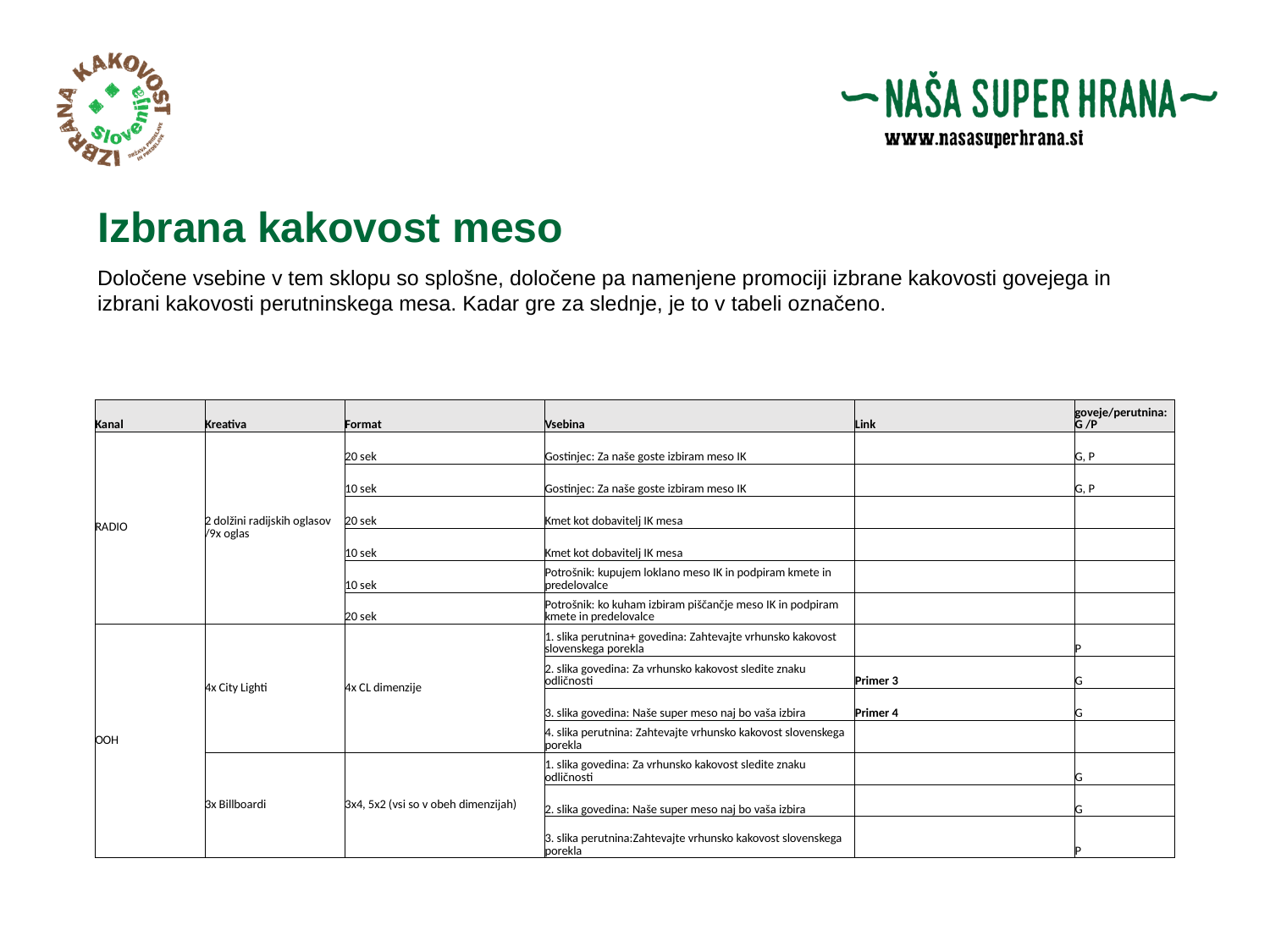

# Izbrana kakovost meso

Določene vsebine v tem sklopu so splošne, določene pa namenjene promociji izbrane kakovosti govejega in izbrani kakovosti perutninskega mesa. Kadar gre za slednje, je to v tabeli označeno.
| Kanal | Kreativa | Format | Vsebina | Link | goveje/perutnina: G /P |
| --- | --- | --- | --- | --- | --- |
| RADIO | 2 dolžini radijskih oglasov /9x oglas | 20 sek | Gostinjec: Za naše goste izbiram meso IK |  | G, P |
|  |  | 10 sek | Gostinjec: Za naše goste izbiram meso IK |  | G, P |
|  |  | 20 sek | Kmet kot dobavitelj IK mesa |  |  |
|  |  | 10 sek | Kmet kot dobavitelj IK mesa |  |  |
|  |  | 10 sek | Potrošnik: kupujem loklano meso IK in podpiram kmete in predelovalce |  |  |
|  |  | 20 sek | Potrošnik: ko kuham izbiram piščančje meso IK in podpiram kmete in predelovalce |  |  |
| OOH | 4x City Lighti | 4x CL dimenzije | 1. slika perutnina+ govedina: Zahtevajte vrhunsko kakovost slovenskega porekla |  | P |
|  |  |  | 2. slika govedina: Za vrhunsko kakovost sledite znaku odličnosti | Primer 3 | G |
|  |  |  | 3. slika govedina: Naše super meso naj bo vaša izbira | Primer 4 | G |
|  |  |  | 4. slika perutnina: Zahtevajte vrhunsko kakovost slovenskega porekla |  |  |
|  | 3x Billboardi | 3x4, 5x2 (vsi so v obeh dimenzijah) | 1. slika govedina: Za vrhunsko kakovost sledite znaku odličnosti |  | G |
|  |  |  | 2. slika govedina: Naše super meso naj bo vaša izbira |  | G |
|  |  |  | 3. slika perutnina:Zahtevajte vrhunsko kakovost slovenskega porekla |  | P |